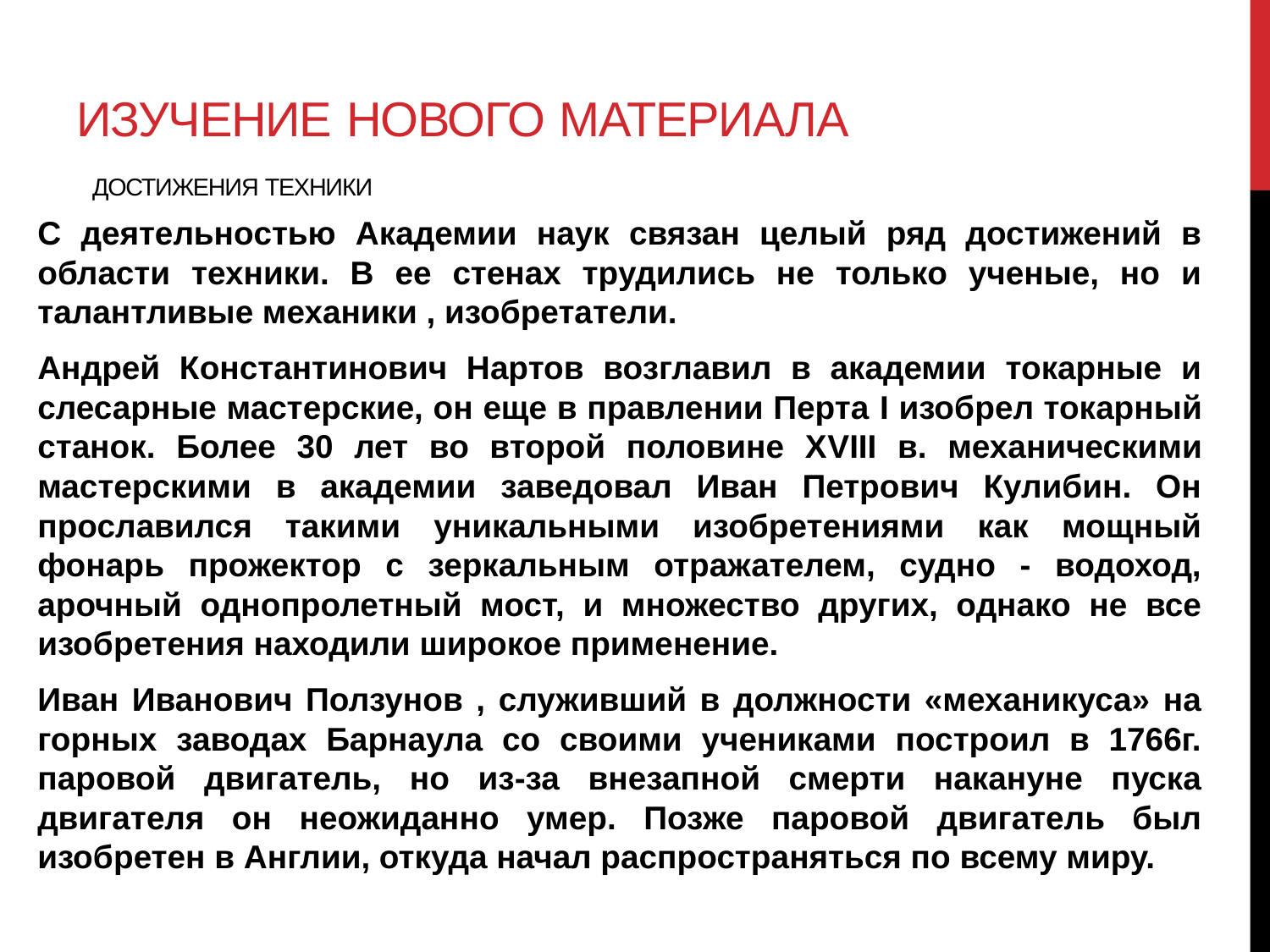

# Изучение нового материала Достижения техники
С деятельностью Академии наук связан целый ряд достижений в области техники. В ее стенах трудились не только ученые, но и талантливые механики , изобретатели.
Андрей Константинович Нартов возглавил в академии токарные и слесарные мастерские, он еще в правлении Перта I изобрел токарный станок. Более 30 лет во второй половине ХVIII в. механическими мастерскими в академии заведовал Иван Петрович Кулибин. Он прославился такими уникальными изобретениями как мощный фонарь прожектор с зеркальным отражателем, судно - водоход, арочный однопролетный мост, и множество других, однако не все изобретения находили широкое применение.
Иван Иванович Ползунов , служивший в должности «механикуса» на горных заводах Барнаула со своими учениками построил в 1766г. паровой двигатель, но из-за внезапной смерти накануне пуска двигателя он неожиданно умер. Позже паровой двигатель был изобретен в Англии, откуда начал распространяться по всему миру.